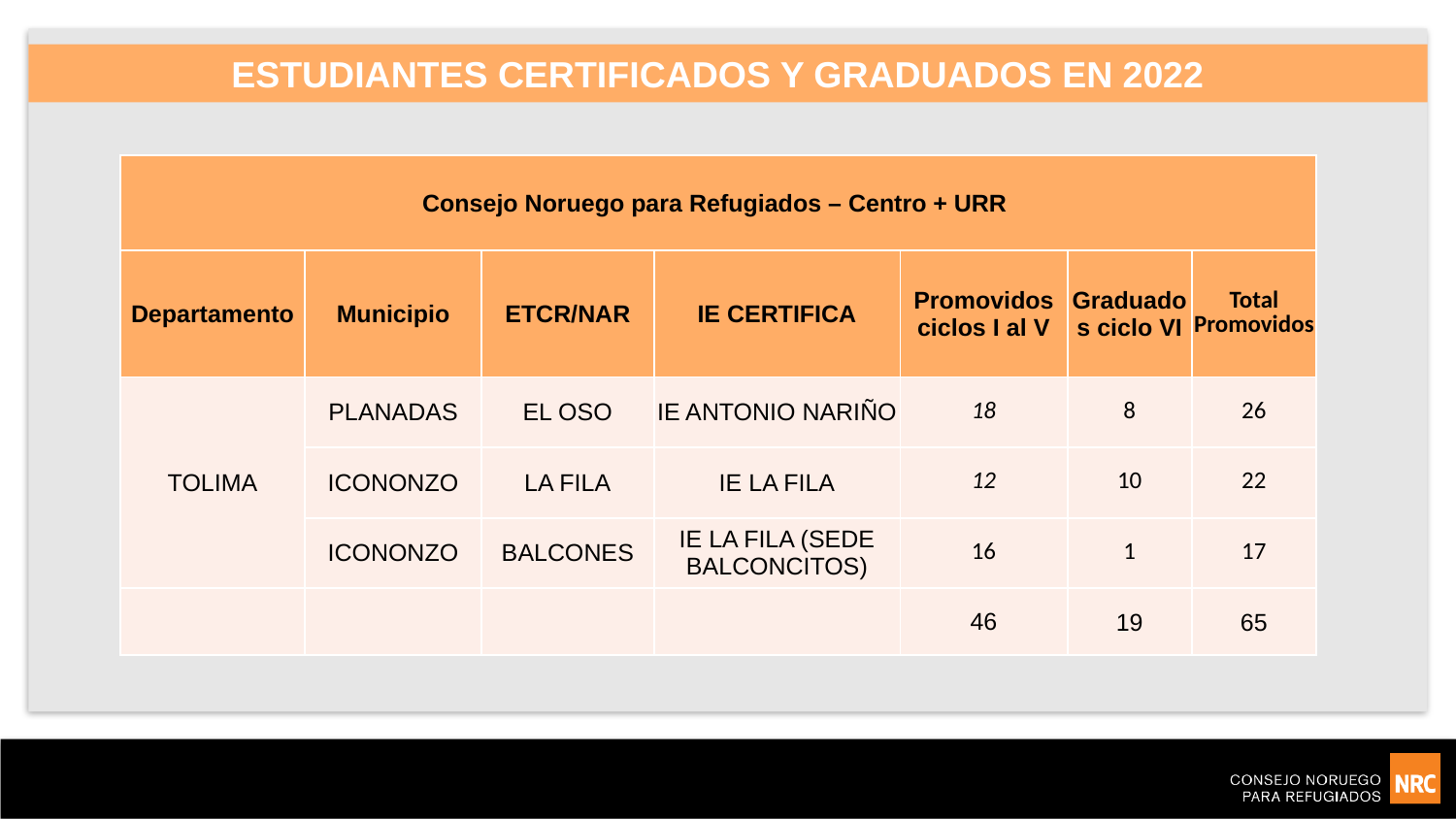

ESTUDIANTES CERTIFICADOS Y GRADUADOS EN 2022
| Consejo Noruego para Refugiados – Centro + URR |  |  |  |  |  |  |
| --- | --- | --- | --- | --- | --- | --- |
| Departamento | Municipio | ETCR/NAR | IE CERTIFICA | Promovidos ciclos I al V | Graduados ciclo VI | Total Promovidos |
| TOLIMA | PLANADAS | EL OSO | IE ANTONIO NARIÑO | 18 | 8 | 26 |
|  | ICONONZO | LA FILA | IE LA FILA | 12 | 10 | 22 |
|  | ICONONZO | BALCONES | IE LA FILA (SEDE BALCONCITOS) | 16 | 1 | 17 |
|  |  |  |  | 46 | 19 | 65 |